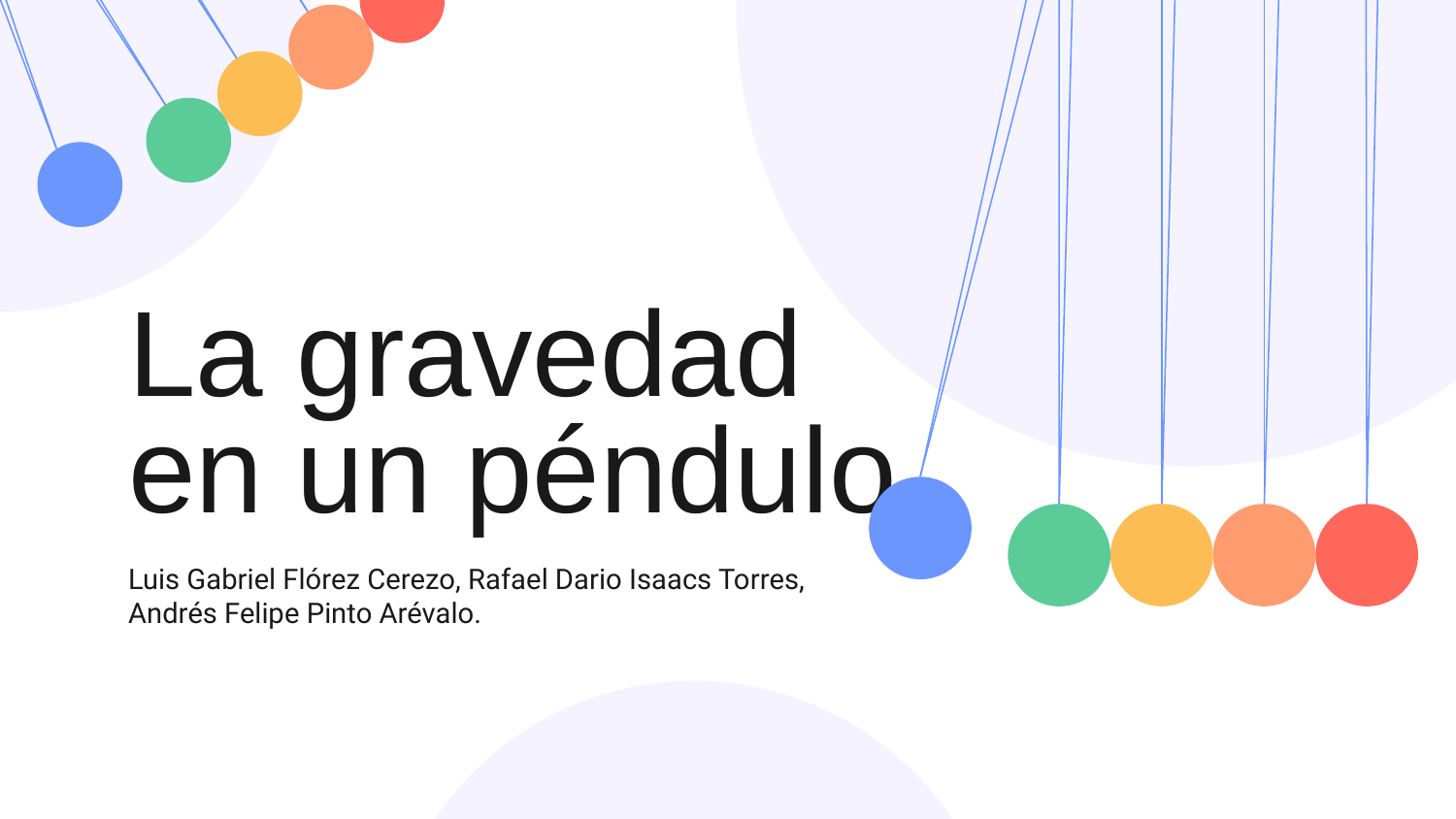

# La gravedad en un péndulo
Luis Gabriel Flórez Cerezo, Rafael Dario Isaacs Torres,
Andrés Felipe Pinto Arévalo.